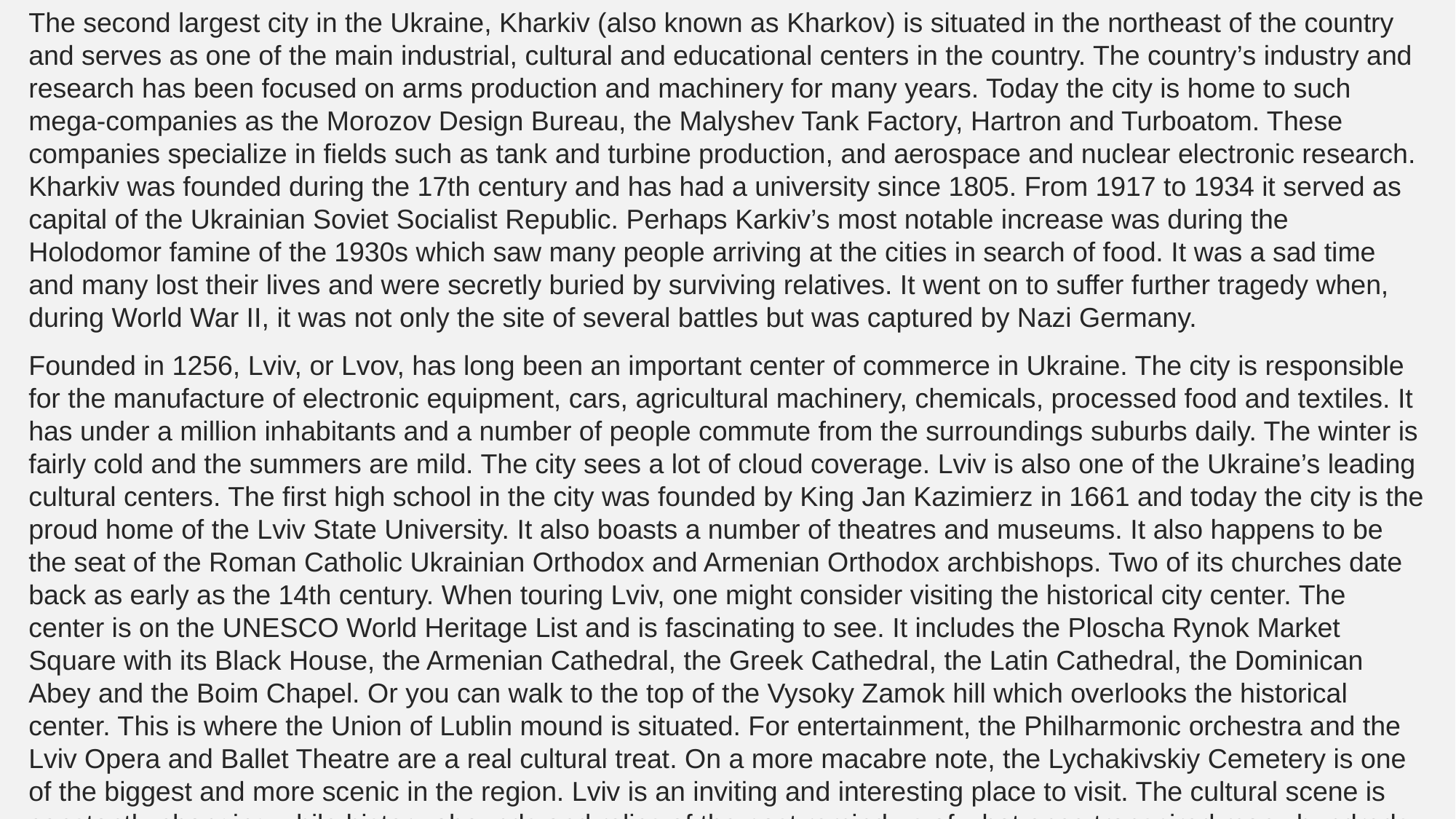

#
The second largest city in the Ukraine, Kharkiv (also known as Kharkov) is situated in the northeast of the country and serves as one of the main industrial, cultural and educational centers in the country. The country’s industry and research has been focused on arms production and machinery for many years. Today the city is home to such mega-companies as the Morozov Design Bureau, the Malyshev Tank Factory, Hartron and Turboatom. These companies specialize in fields such as tank and turbine production, and aerospace and nuclear electronic research. Kharkiv was founded during the 17th century and has had a university since 1805. From 1917 to 1934 it served as capital of the Ukrainian Soviet Socialist Republic. Perhaps Karkiv’s most notable increase was during the Holodomor famine of the 1930s which saw many people arriving at the cities in search of food. It was a sad time and many lost their lives and were secretly buried by surviving relatives. It went on to suffer further tragedy when, during World War II, it was not only the site of several battles but was captured by Nazi Germany.
Founded in 1256, Lviv, or Lvov, has long been an important center of commerce in Ukraine. The city is responsible for the manufacture of electronic equipment, cars, agricultural machinery, chemicals, processed food and textiles. It has under a million inhabitants and a number of people commute from the surroundings suburbs daily. The winter is fairly cold and the summers are mild. The city sees a lot of cloud coverage. Lviv is also one of the Ukraine’s leading cultural centers. The first high school in the city was founded by King Jan Kazimierz in 1661 and today the city is the proud home of the Lviv State University. It also boasts a number of theatres and museums. It also happens to be the seat of the Roman Catholic Ukrainian Orthodox and Armenian Orthodox archbishops. Two of its churches date back as early as the 14th century. When touring Lviv, one might consider visiting the historical city center. The center is on the UNESCO World Heritage List and is fascinating to see. It includes the Ploscha Rynok Market Square with its Black House, the Armenian Cathedral, the Greek Cathedral, the Latin Cathedral, the Dominican Abey and the Boim Chapel. Or you can walk to the top of the Vysoky Zamok hill which overlooks the historical center. This is where the Union of Lublin mound is situated. For entertainment, the Philharmonic orchestra and the Lviv Opera and Ballet Theatre are a real cultural treat. On a more macabre note, the Lychakivskiy Cemetery is one of the biggest and more scenic in the region. Lviv is an inviting and interesting place to visit. The cultural scene is constantly changing while history abounds and relics of the past remind us of what once transpired many hundreds of years ago.